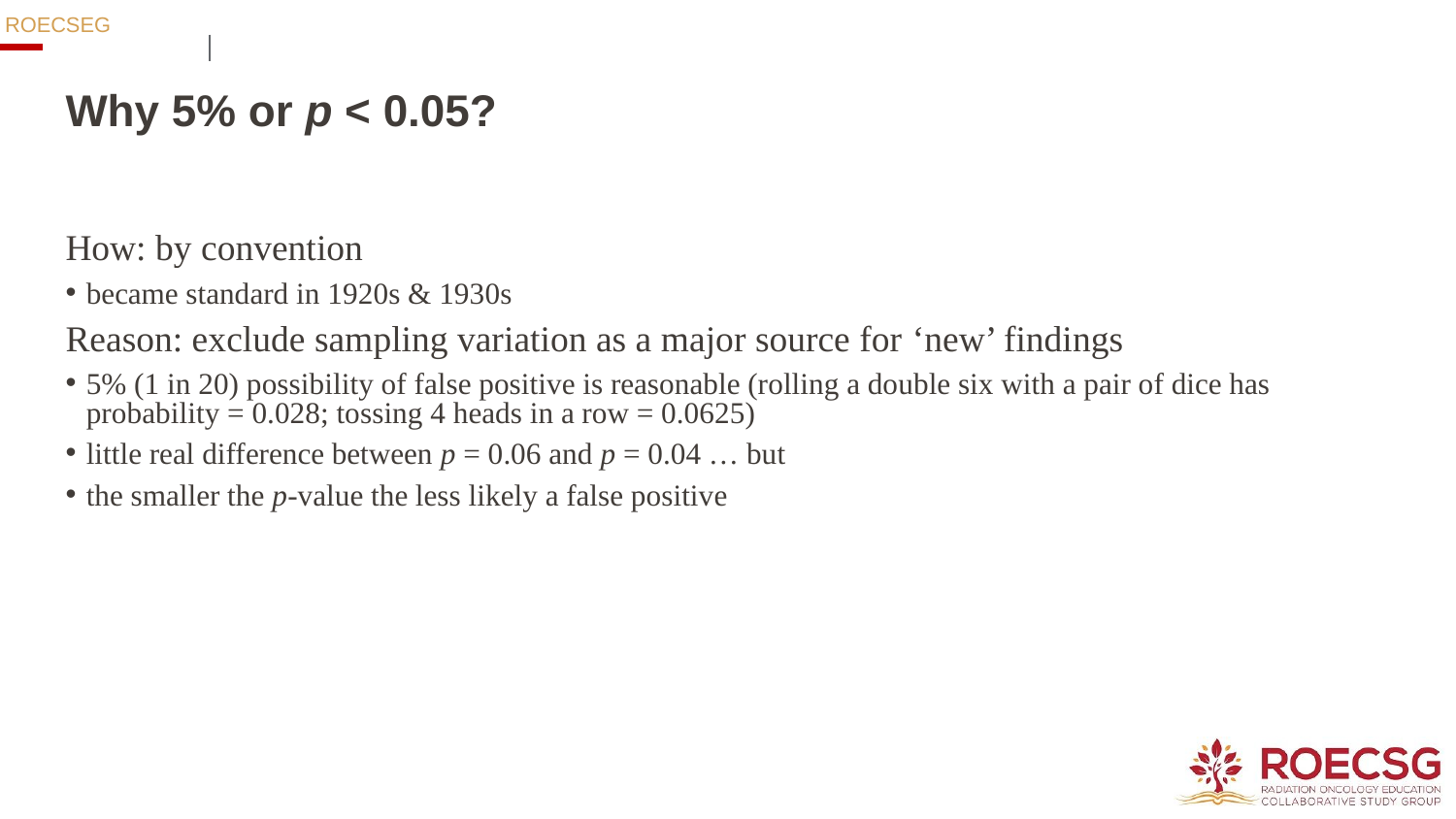

# Why 5% or p < 0.05?
How: by convention
became standard in 1920s & 1930s
Reason: exclude sampling variation as a major source for ‘new’ findings
5% (1 in 20) possibility of false positive is reasonable (rolling a double six with a pair of dice has probability = 0.028; tossing 4 heads in a row = 0.0625)
little real difference between p = 0.06 and p = 0.04 … but
the smaller the p-value the less likely a false positive